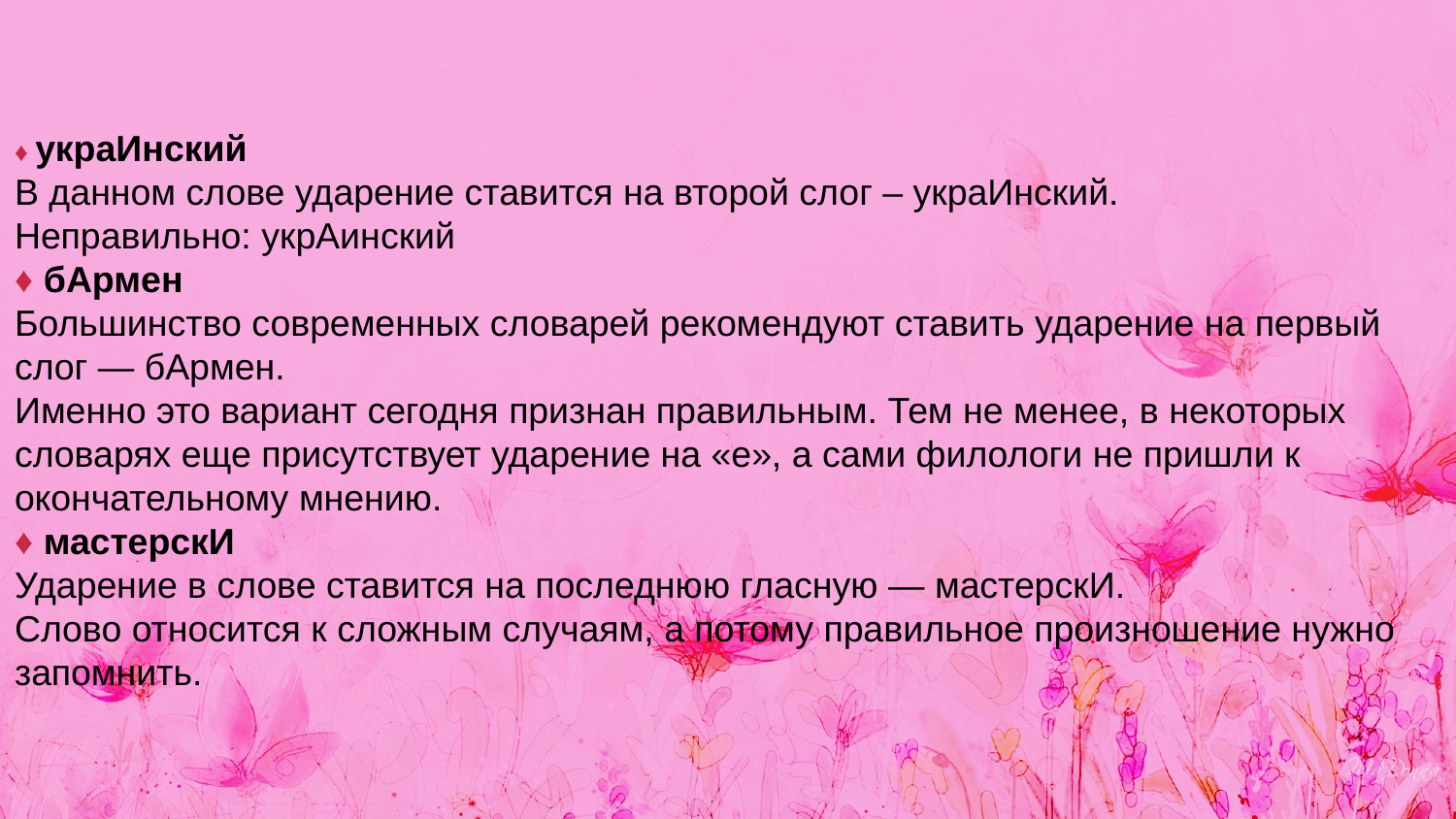

♦ украИнский
В данном слове ударение ставится на второй слог – украИнский.
Неправильно: укрАинский
♦ бАрмен
Большинство современных словарей рекомендуют ставить ударение на первый слог — бАрмен.
Именно это вариант сегодня признан правильным. Тем не менее, в некоторых словарях еще присутствует ударение на «е», а сами филологи не пришли к окончательному мнению.
♦ мастерскИ
Ударение в слове ставится на последнюю гласную — мастерскИ.
Слово относится к сложным случаям, а потому правильное произношение нужно запомнить.